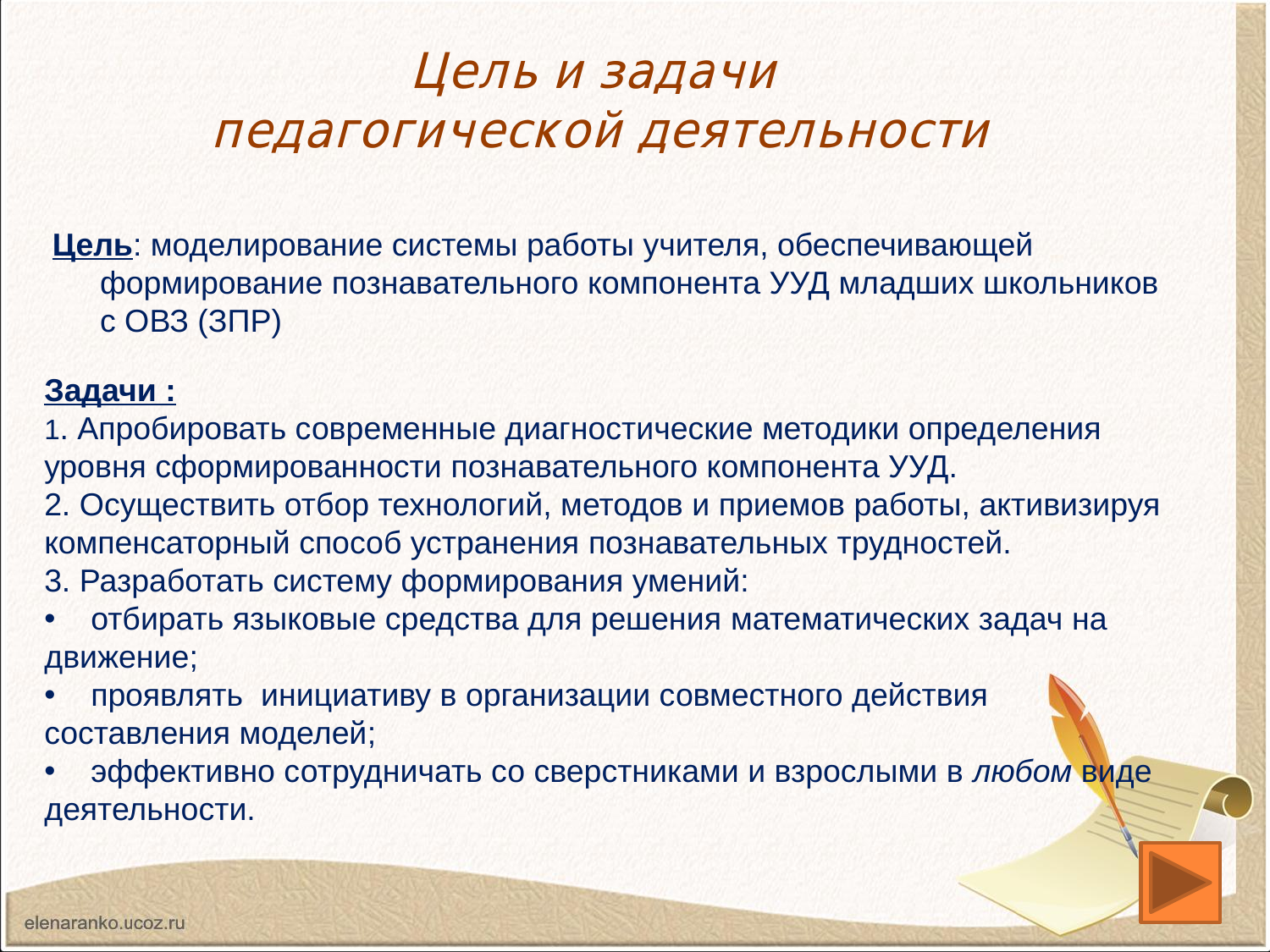

# Цель и задачи педагогической деятельности
Цель: моделирование системы работы учителя, обеспечивающей формирование познавательного компонента УУД младших школьников с ОВЗ (ЗПР)
Задачи :
1. Апробировать современные диагностические методики определения уровня сформированности познавательного компонента УУД.
2. Осуществить отбор технологий, методов и приемов работы, активизируя компенсаторный способ устранения познавательных трудностей.
3. Разработать систему формирования умений:
    отбирать языковые средства для решения математических задач на движение;
    проявлять  инициативу в организации совместного действия составления моделей;
    эффективно сотрудничать со сверстниками и взрослыми в любом виде деятельности.